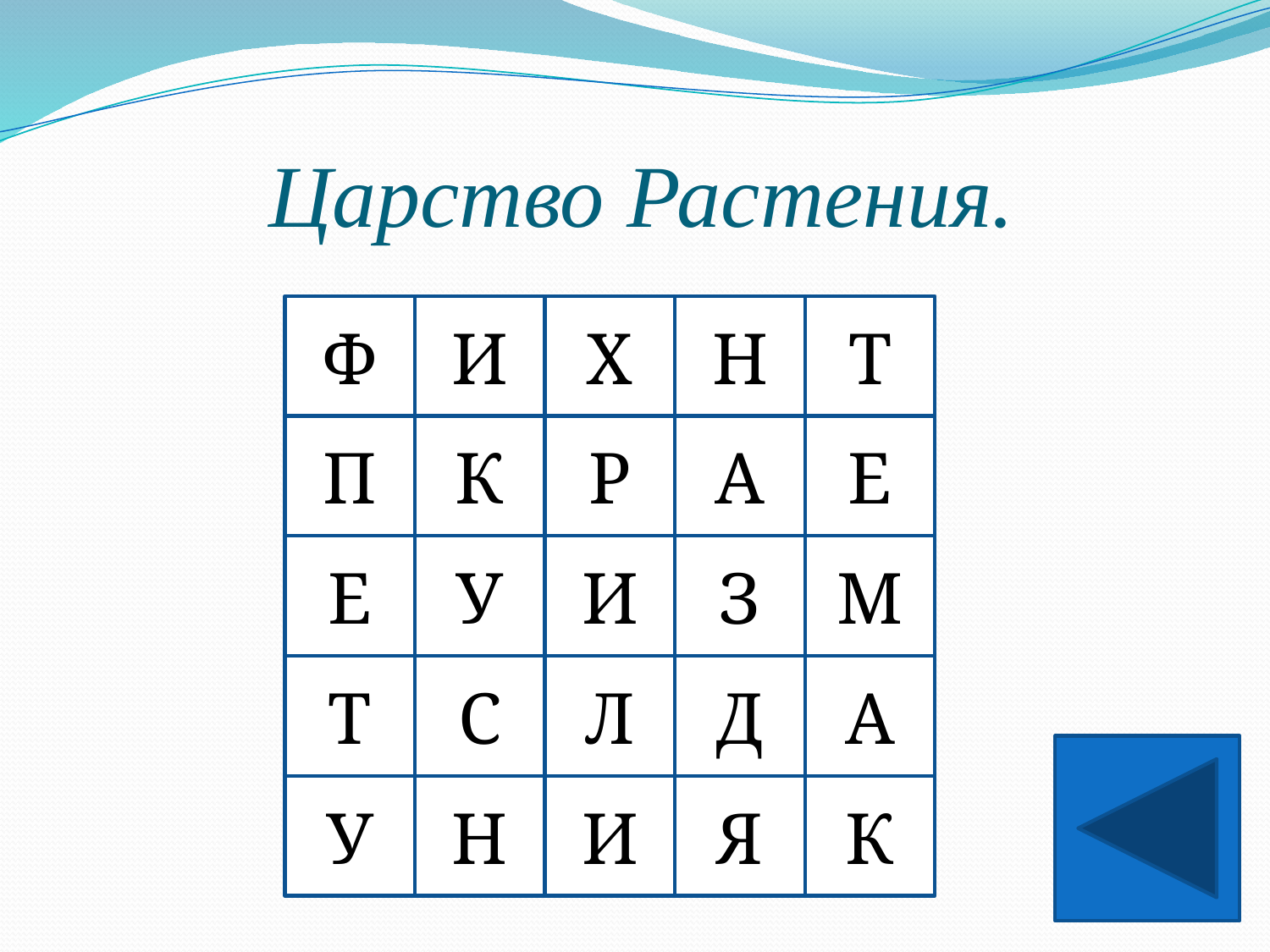

# Царство Растения.
Ф
И
Х
Н
Т
П
К
Р
А
Е
Е
У
И
З
М
Т
С
Л
Д
А

У
Н
И
Я
К